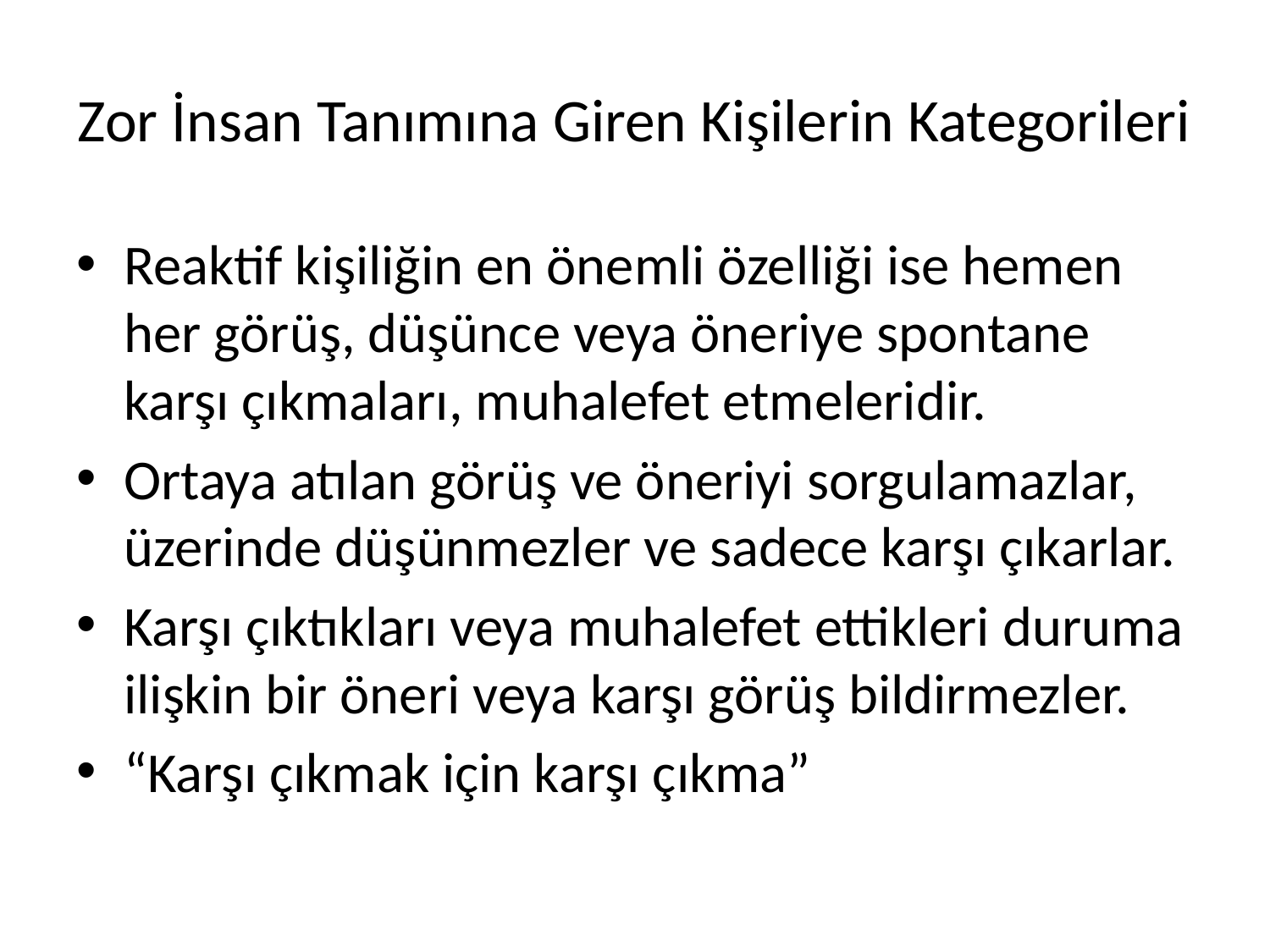

# Zor İnsan Tanımına Giren Kişilerin Kategorileri
Reaktif kişiliğin en önemli özelliği ise hemen her görüş, düşünce veya öneriye spontane karşı çıkmaları, muhalefet etmeleridir.
Ortaya atılan görüş ve öneriyi sorgulamazlar, üzerinde düşünmezler ve sadece karşı çıkarlar.
Karşı çıktıkları veya muhalefet ettikleri duruma ilişkin bir öneri veya karşı görüş bildirmezler.
“Karşı çıkmak için karşı çıkma”